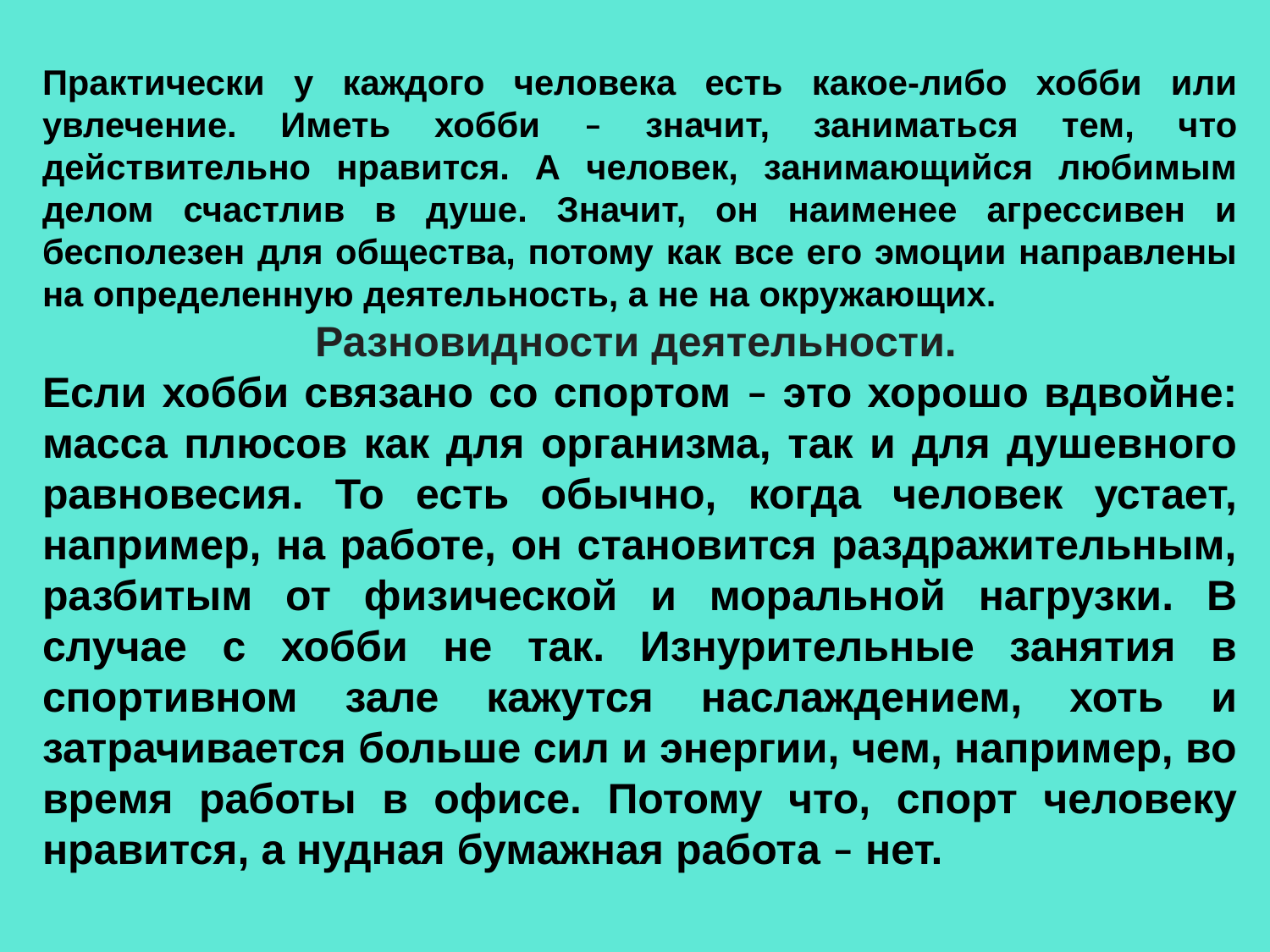

Практически у каждого человека есть какое-либо хобби или увлечение. Иметь хобби – значит, заниматься тем, что действительно нравится. А человек, занимающийся любимым делом счастлив в душе. Значит, он наименее агрессивен и бесполезен для общества, потому как все его эмоции направлены на определенную деятельность, а не на окружающих.
                       Разновидности деятельности.
Если хобби связано со спортом – это хорошо вдвойне: масса плюсов как для организма, так и для душевного равновесия. То есть обычно, когда человек устает, например, на работе, он становится раздражительным, разбитым от физической и моральной нагрузки. В случае с хобби не так. Изнурительные занятия в спортивном зале кажутся наслаждением, хоть и затрачивается больше сил и энергии, чем, например, во время работы в офисе. Потому что, спорт человеку нравится, а нудная бумажная работа – нет.